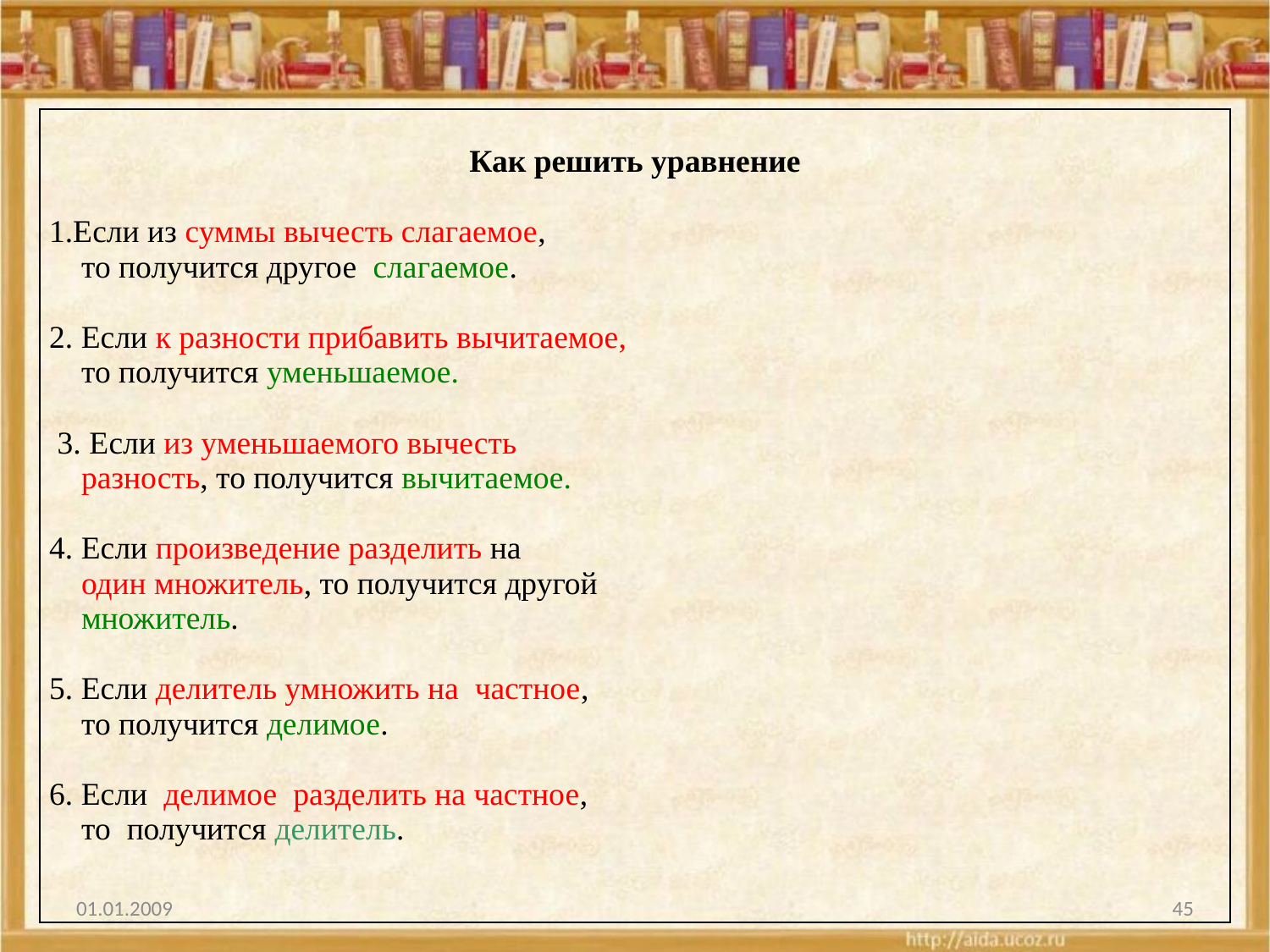

| Как решить уравнение 1.Если из суммы вычесть слагаемое, то получится другое слагаемое. 2. Если к разности прибавить вычитаемое, то получится уменьшаемое. 3. Если из уменьшаемого вычесть разность, то получится вычитаемое. 4. Если произведение разделить на один множитель, то получится другой множитель. 5. Если делитель умножить на частное, то получится делимое. 6. Если делимое разделить на частное, то получится делитель. |
| --- |
01.01.2009
45